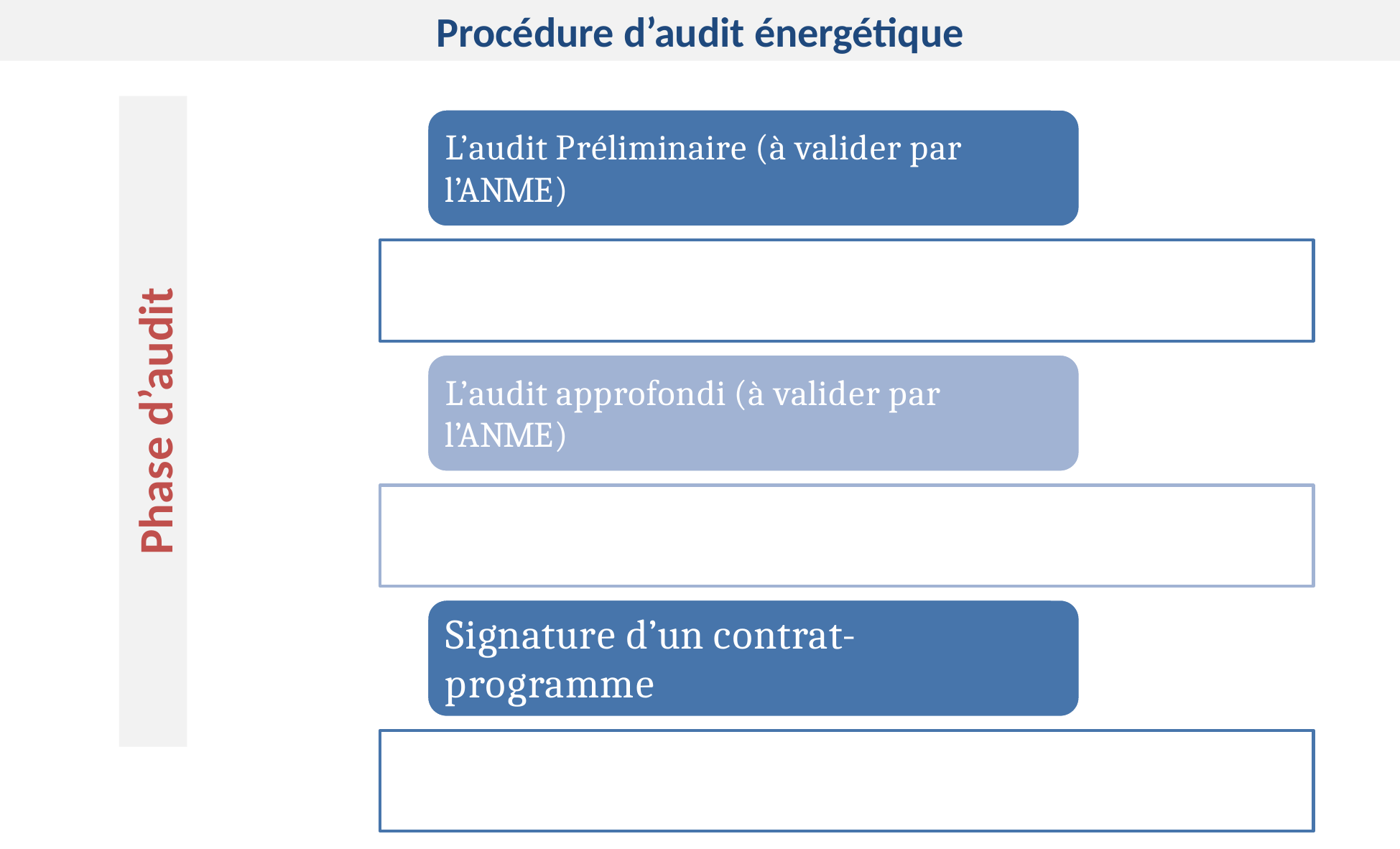

Procédure d’audit énergétique
L’audit Préliminaire (à valider par l’ANME)
L’audit approfondi (à valider par l’ANME)
Signature d’un contrat-programme
Phase d’audit